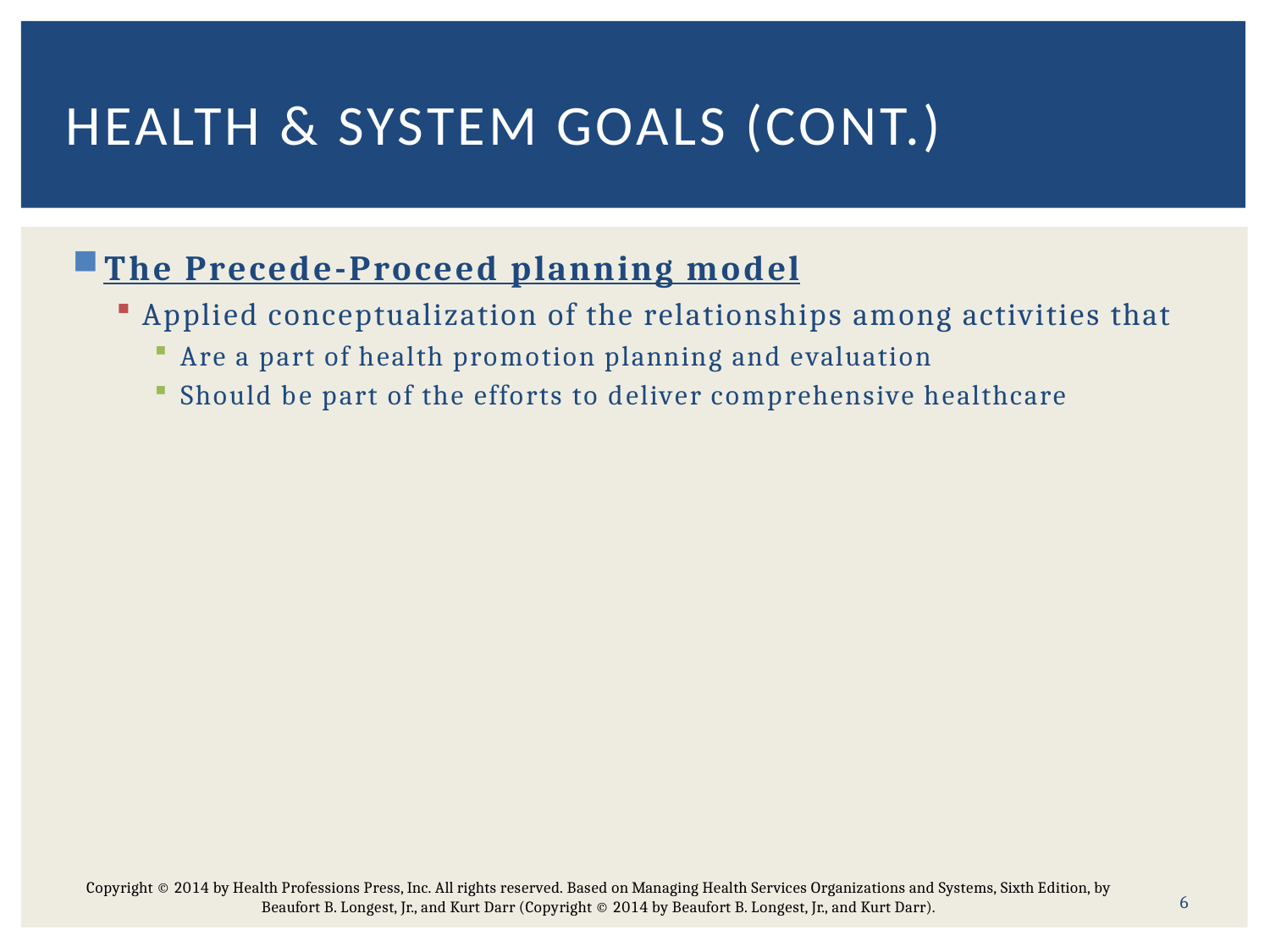

# Health & System Goals (Cont.)
The Precede-Proceed planning model
Applied conceptualization of the relationships among activities that
Are a part of health promotion planning and evaluation
Should be part of the efforts to deliver comprehensive healthcare
Copyright © 2014 by Health Professions Press, Inc. All rights reserved. Based on Managing Health Services Organizations and Systems, Sixth Edition, by Beaufort B. Longest, Jr., and Kurt Darr (Copyright © 2014 by Beaufort B. Longest, Jr., and Kurt Darr).
6